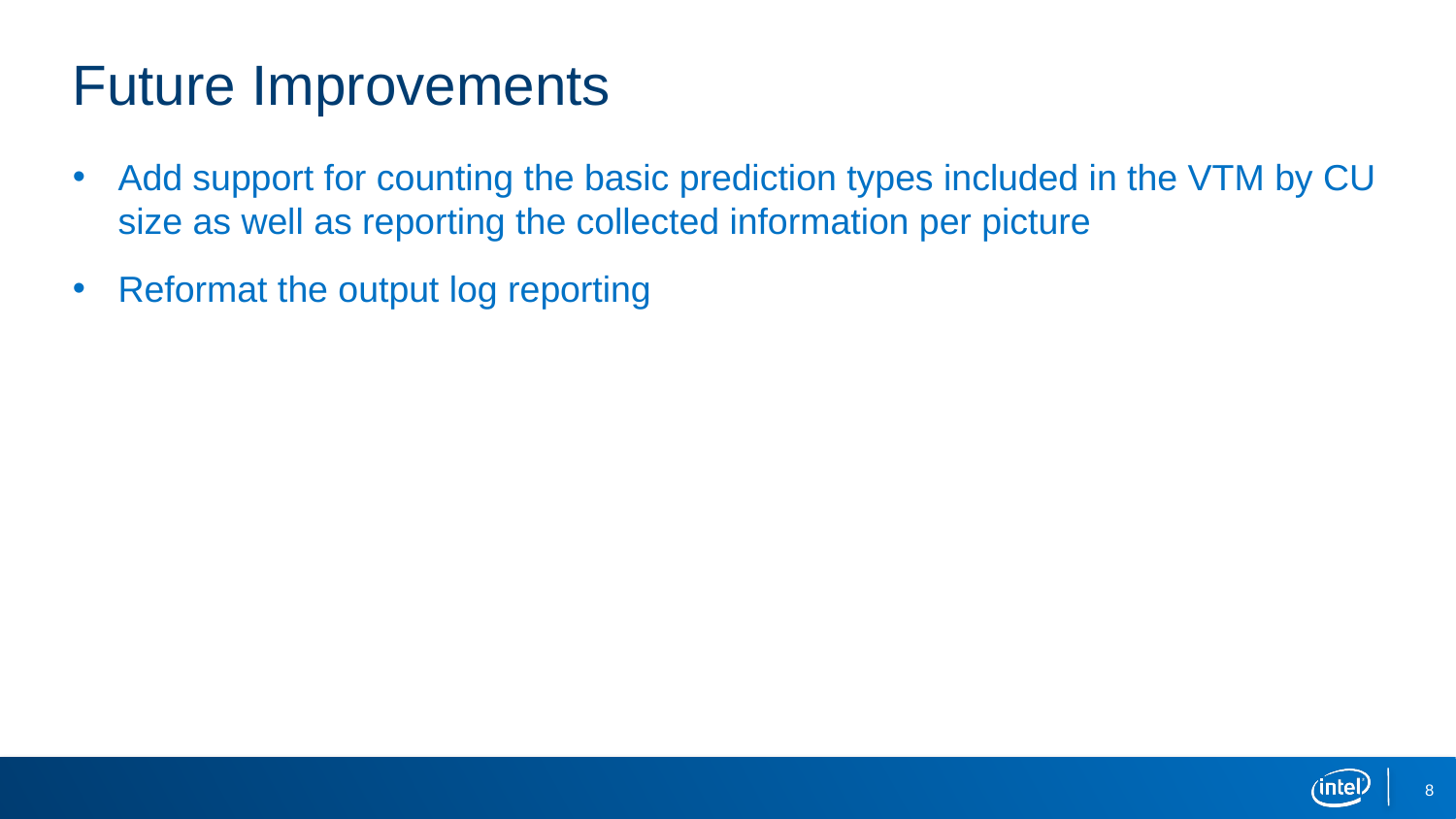

# Future Improvements
Add support for counting the basic prediction types included in the VTM by CU size as well as reporting the collected information per picture
Reformat the output log reporting

8